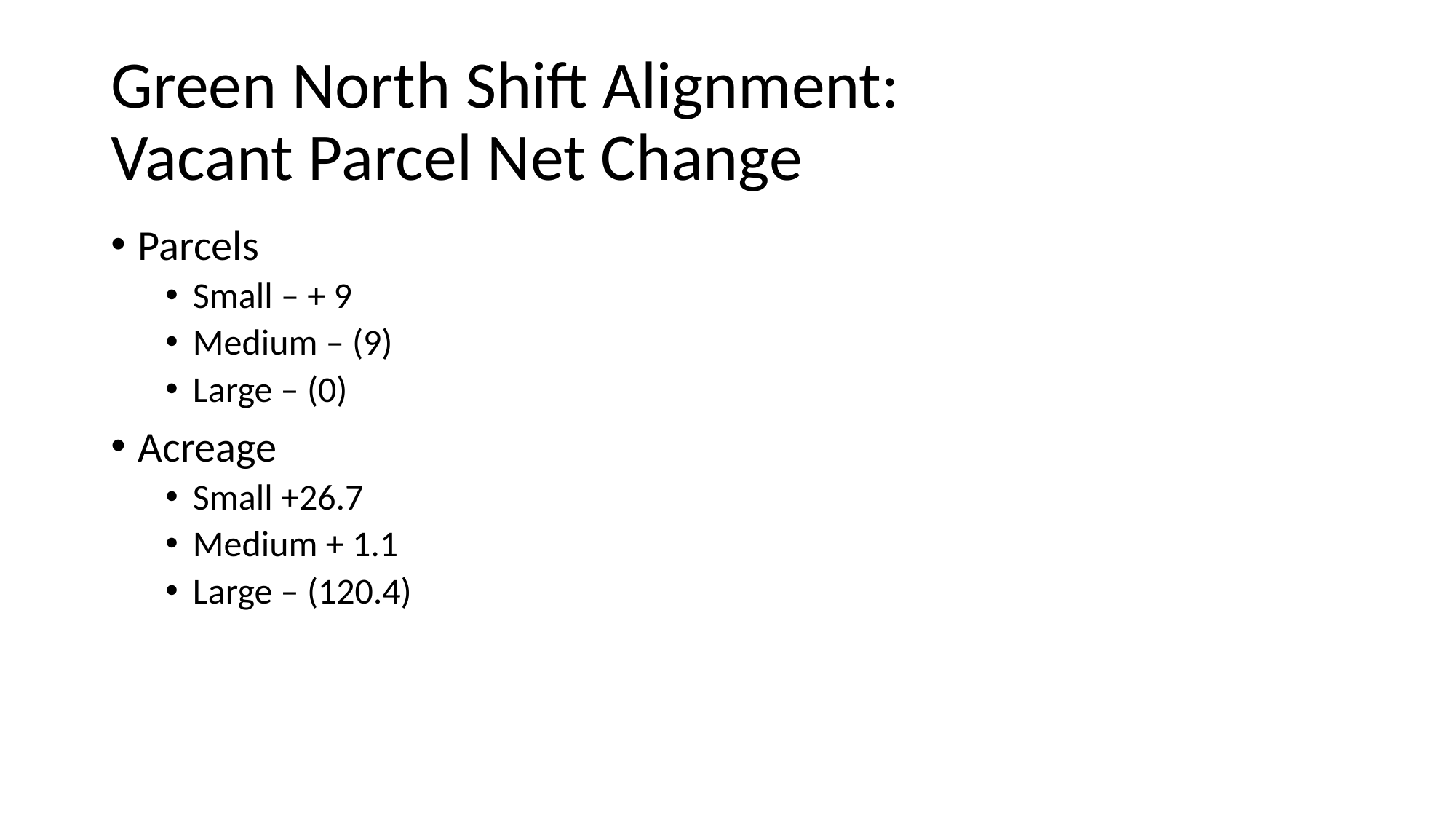

# Green North Shift Alignment: Vacant Parcel Net Change
Parcels
Small – + 9
Medium – (9)
Large – (0)
Acreage
Small +26.7
Medium + 1.1
Large – (120.4)